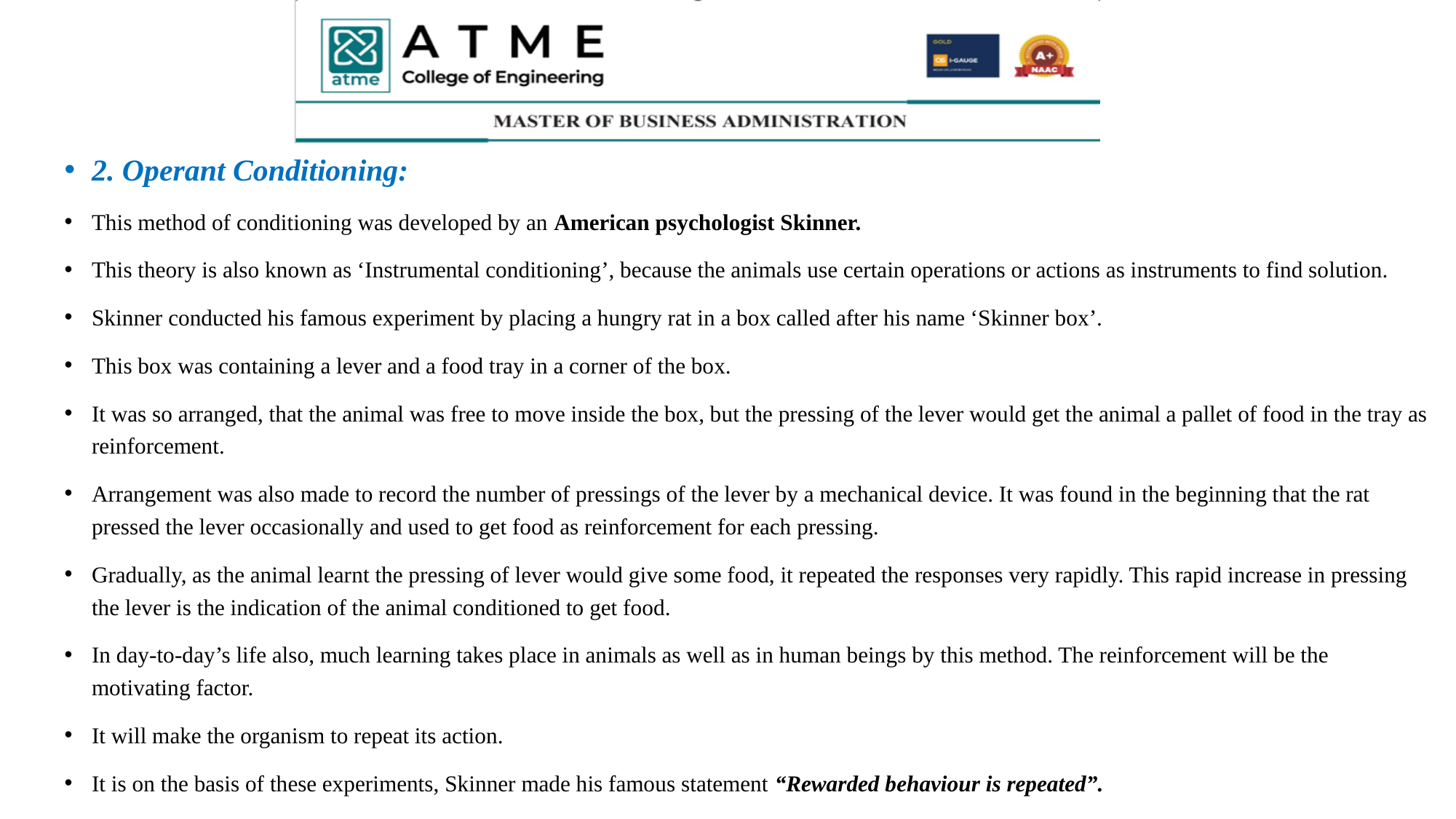

#
2. Operant Conditioning:
This method of conditioning was developed by an American psychologist Skinner.
This theory is also known as ‘Instrumental conditioning’, because the animals use certain operations or actions as instruments to find solution.
Skinner conducted his famous experiment by placing a hungry rat in a box called after his name ‘Skinner box’.
This box was containing a lever and a food tray in a corner of the box.
It was so arranged, that the animal was free to move inside the box, but the pressing of the lever would get the animal a pallet of food in the tray as reinforcement.
Arrangement was also made to record the number of pressings of the lever by a mechanical device. It was found in the beginning that the rat pressed the lever occasionally and used to get food as reinforcement for each pressing.
Gradually, as the animal learnt the pressing of lever would give some food, it repeated the responses very rapidly. This rapid increase in pressing the lever is the indication of the animal conditioned to get food.
In day-to-day’s life also, much learning takes place in animals as well as in human beings by this method. The reinforcement will be the motivating factor.
It will make the organism to repeat its action.
It is on the basis of these experiments, Skinner made his famous statement “Rewarded behaviour is repeated”.